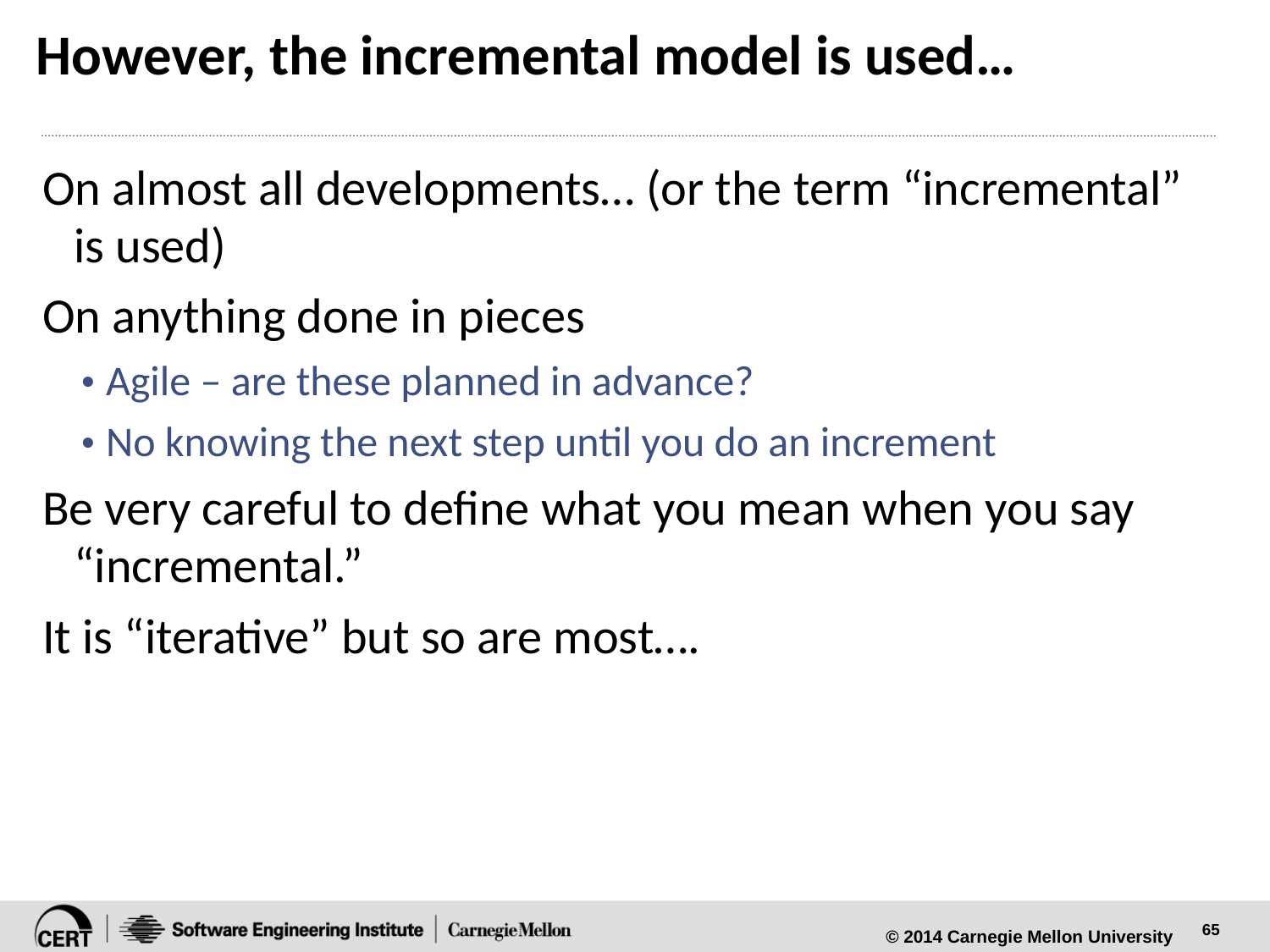

# However, the incremental model is used…
On almost all developments… (or the term “incremental” is used)
On anything done in pieces
Agile – are these planned in advance?
No knowing the next step until you do an increment
Be very careful to define what you mean when you say “incremental.”
It is “iterative” but so are most….